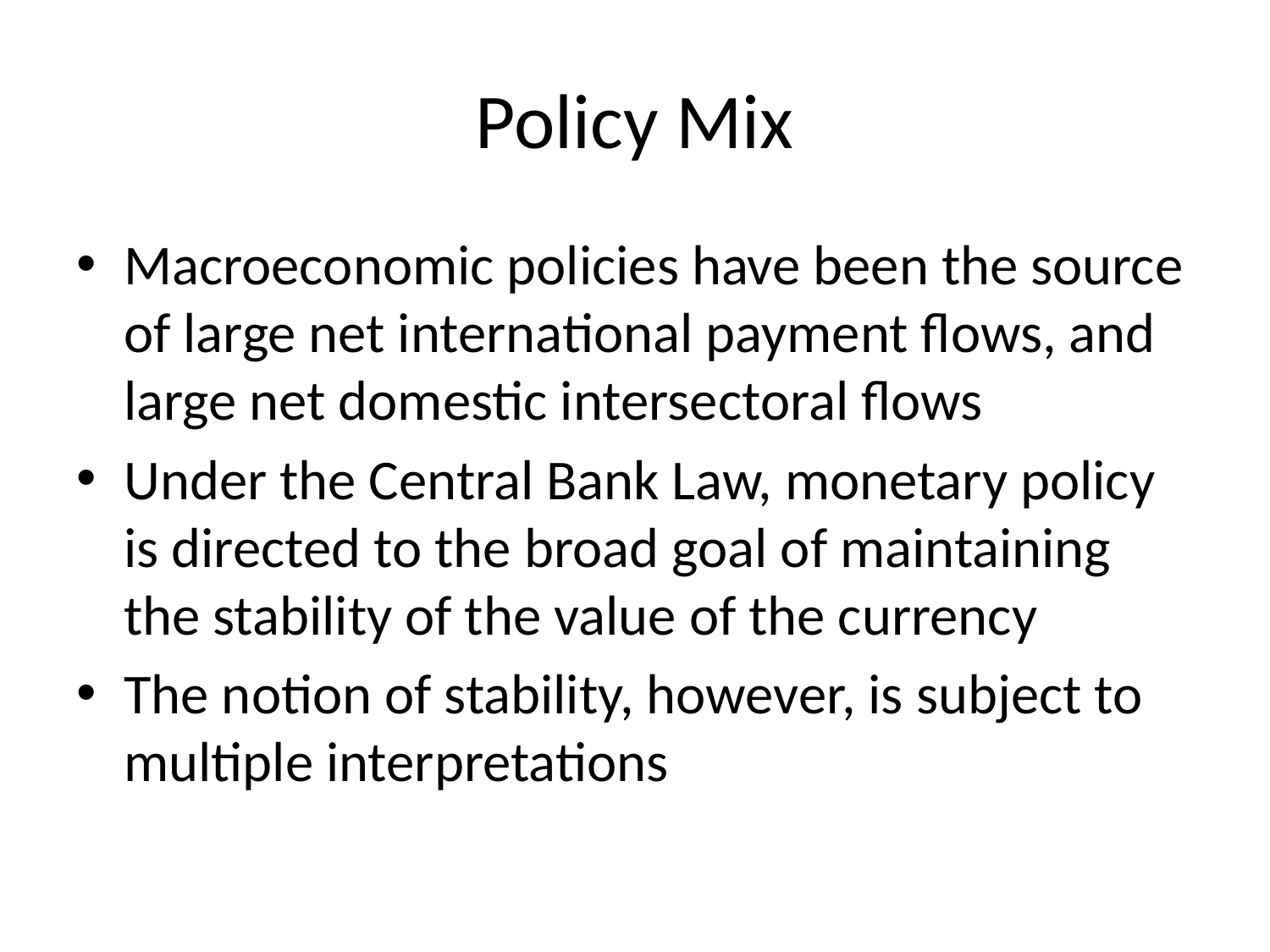

# Policy Mix
Macroeconomic policies have been the source of large net international payment flows, and large net domestic intersectoral flows
Under the Central Bank Law, monetary policy is directed to the broad goal of maintaining the stability of the value of the currency
The notion of stability, however, is subject to multiple interpretations